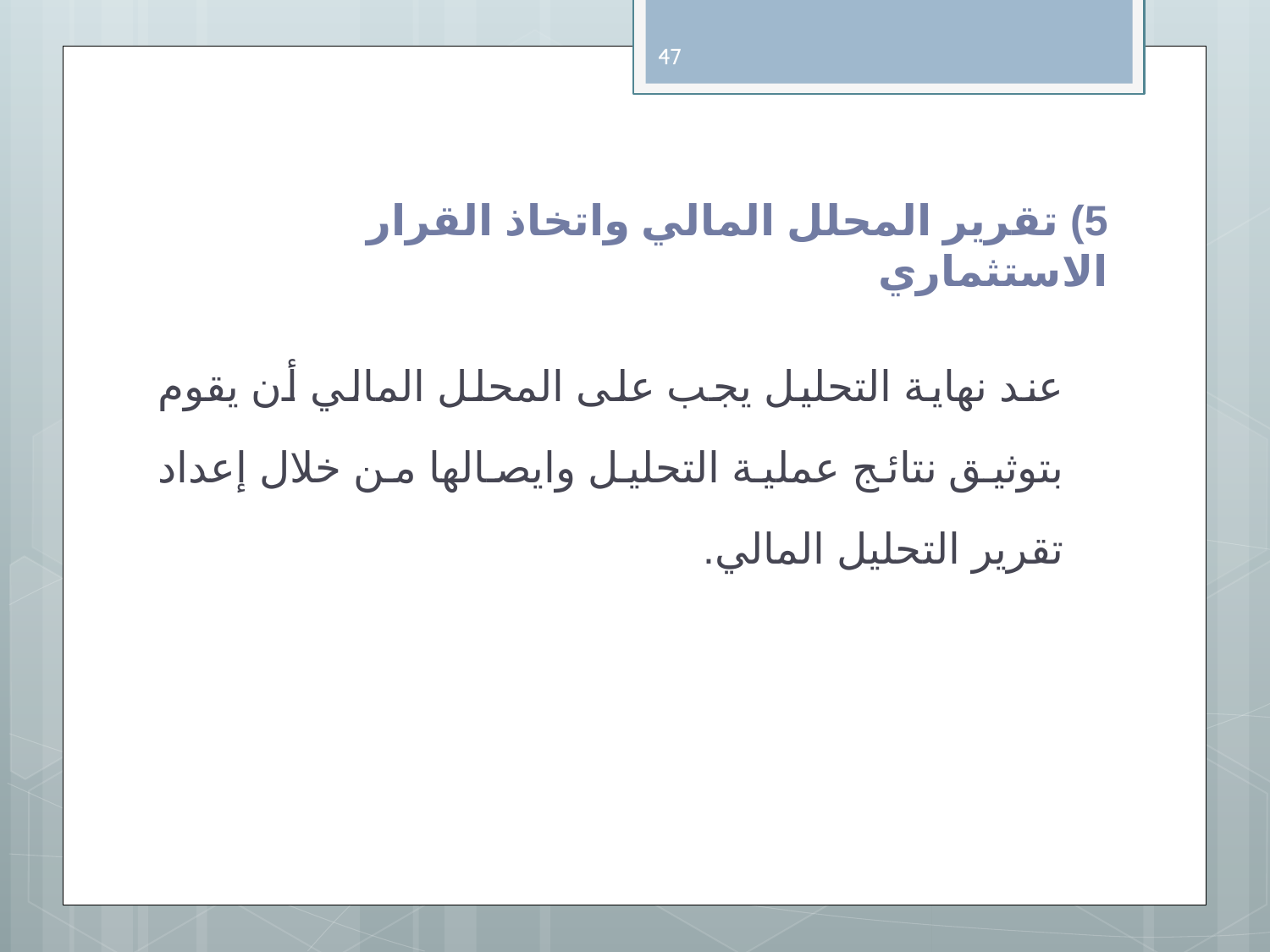

47
# 5) تقرير المحلل المالي واتخاذ القرار الاستثماري
عند نهاية التحليل يجب على المحلل المالي أن يقوم بتوثيق نتائج عملية التحليل وايصالها من خلال إعداد تقرير التحليل المالي.